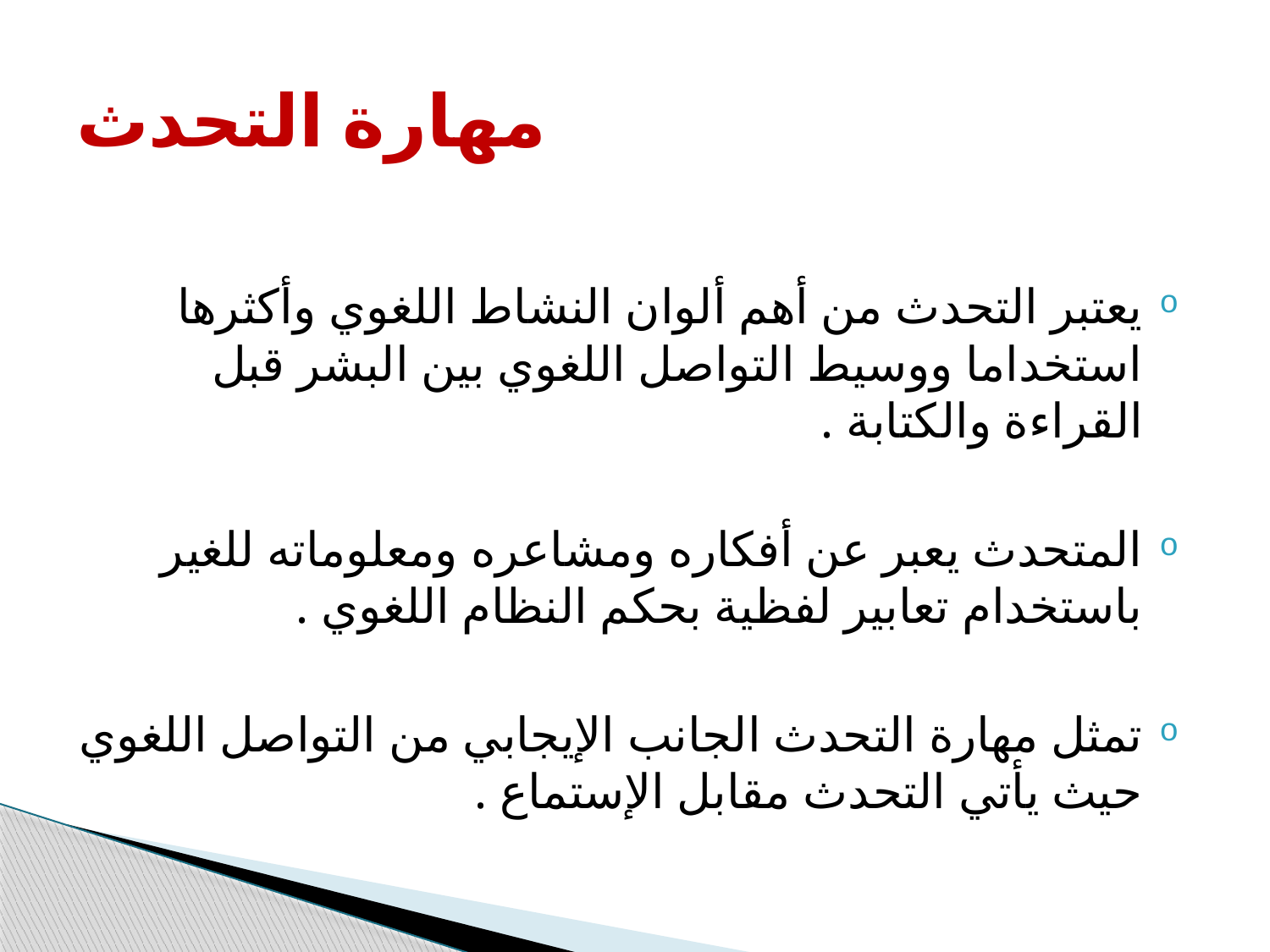

# مهارة التحدث

يعتبر التحدث من أهم ألوان النشاط اللغوي وأكثرها استخداما ووسيط التواصل اللغوي بين البشر قبل القراءة والكتابة .

المتحدث يعبر عن أفكاره ومشاعره ومعلوماته للغير باستخدام تعابير لفظية بحكم النظام اللغوي .

تمثل مهارة التحدث الجانب الإيجابي من التواصل اللغوي حيث يأتي التحدث مقابل الإستماع .